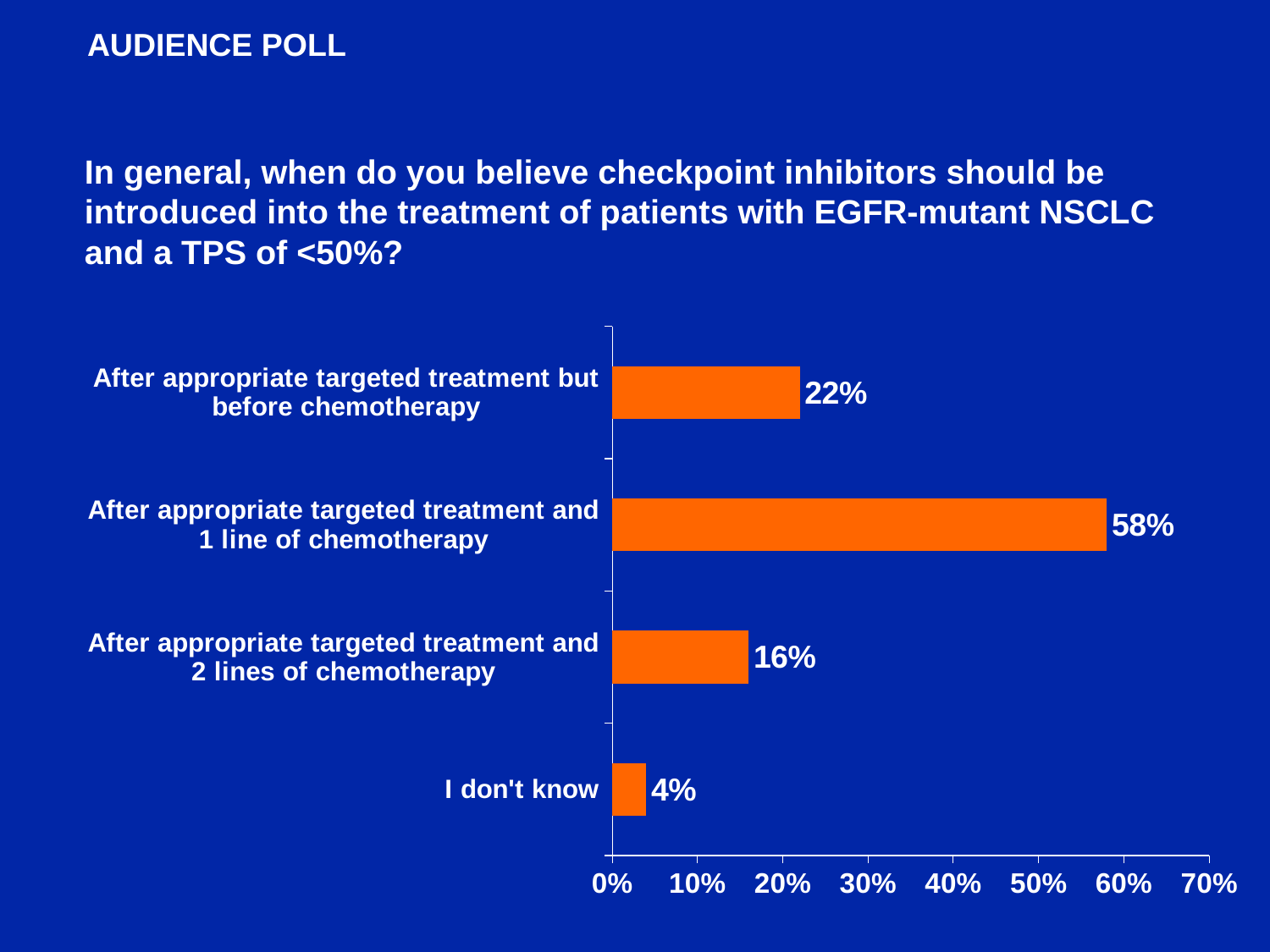

AUDIENCE POLL
In general, when do you believe checkpoint inhibitors should be introduced into the treatment of patients with EGFR-mutant NSCLC and a TPS of <50%?

### Chart

| Category | Series 1 |
|---|---|
| I don't know | 0.04 |
| After appropriate targeted treatment and 2 lines of chemotherapy | 0.16 |
| After appropriate targeted treatment and 1 line of chemotherapy | 0.58 |
| After appropriate targeted treatment but before chemotherapy | 0.22 |